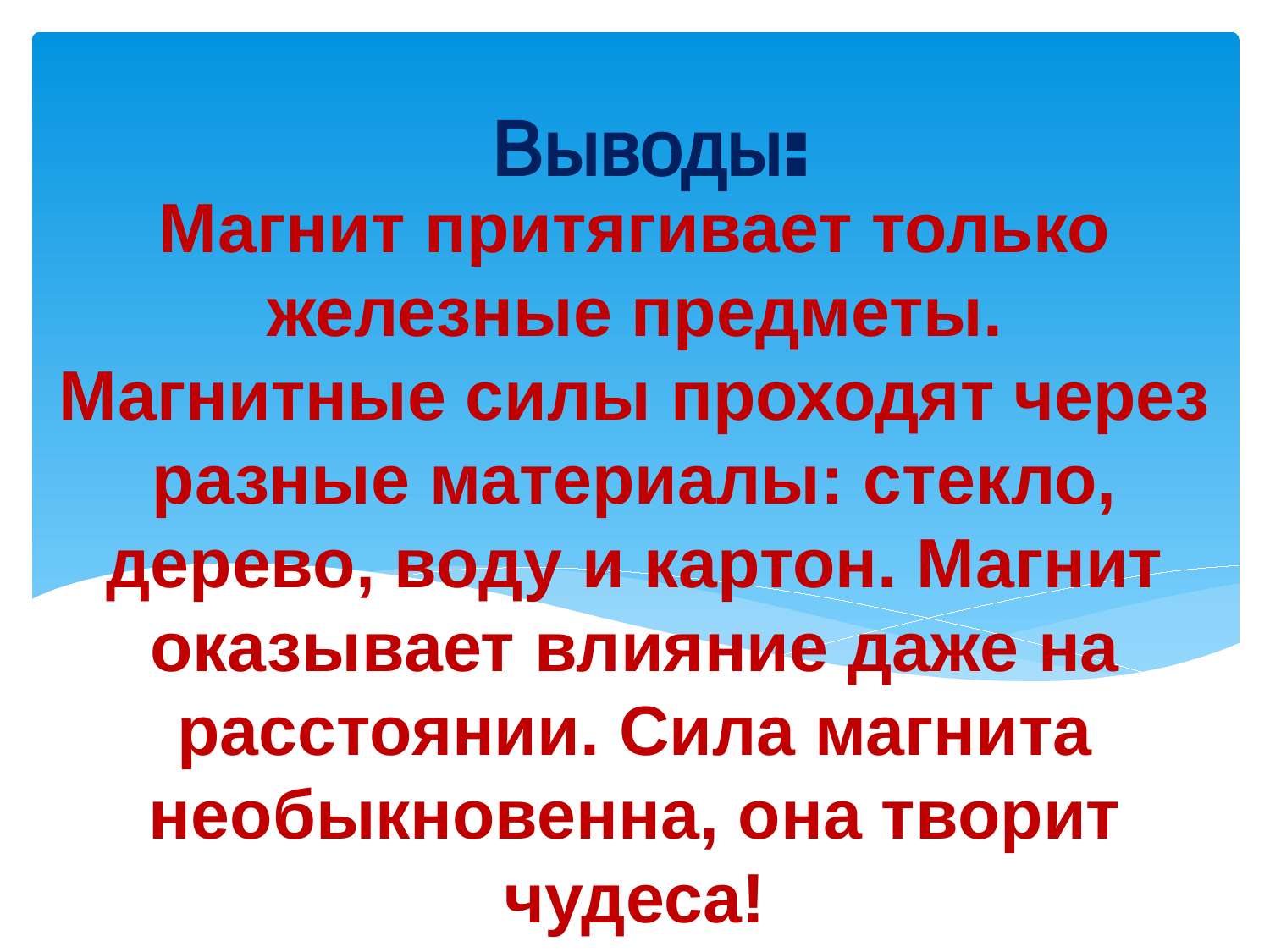

Выводы:
# Магнит притягивает только железные предметы. Магнитные силы проходят через разные материалы: стекло, дерево, воду и картон. Магнит оказывает влияние даже на расстоянии. Сила магнита необыкновенна, она творит чудеса!